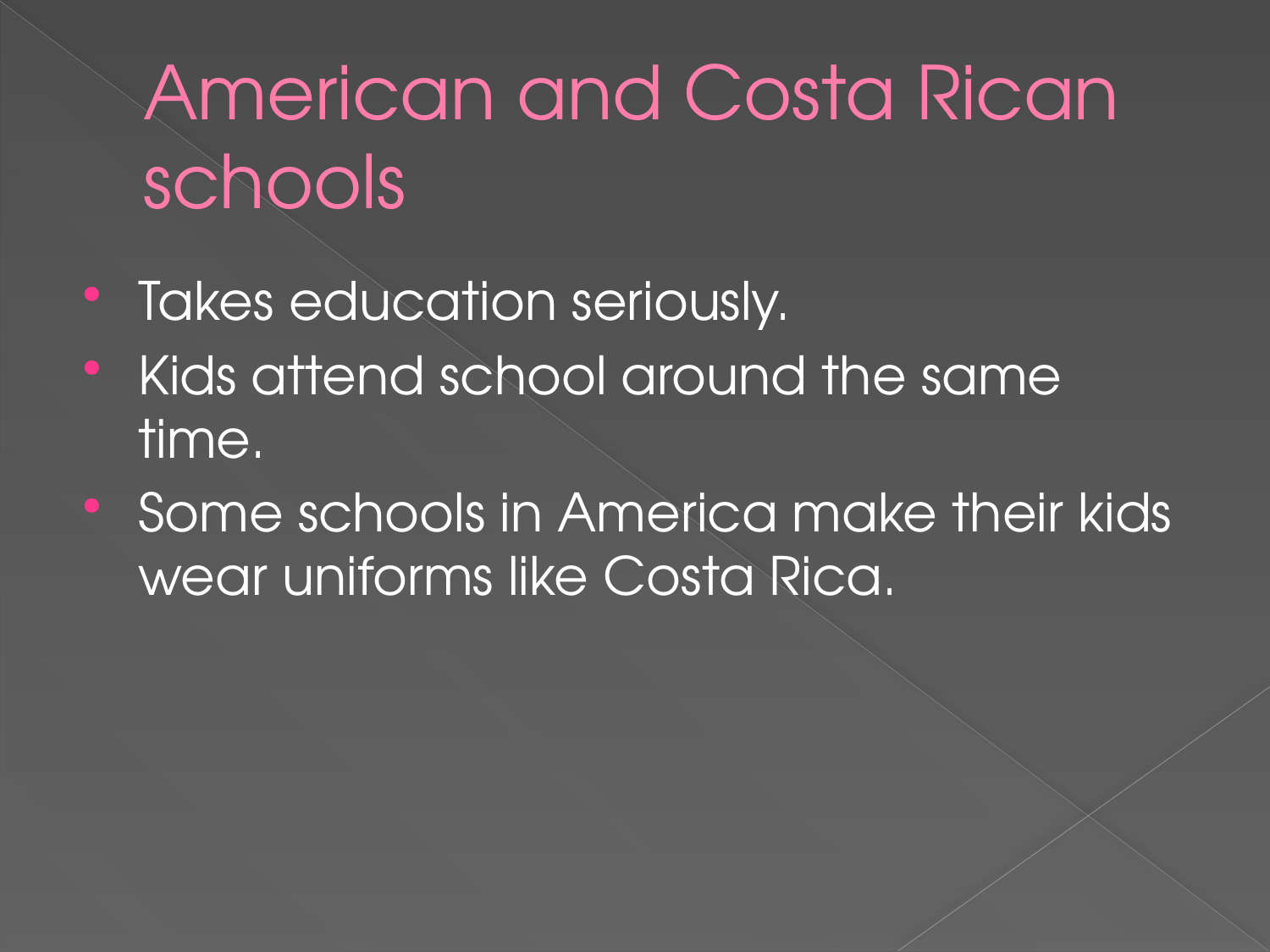

# American and Costa Rican schools
Takes education seriously.
Kids attend school around the same time.
Some schools in America make their kids wear uniforms like Costa Rica.